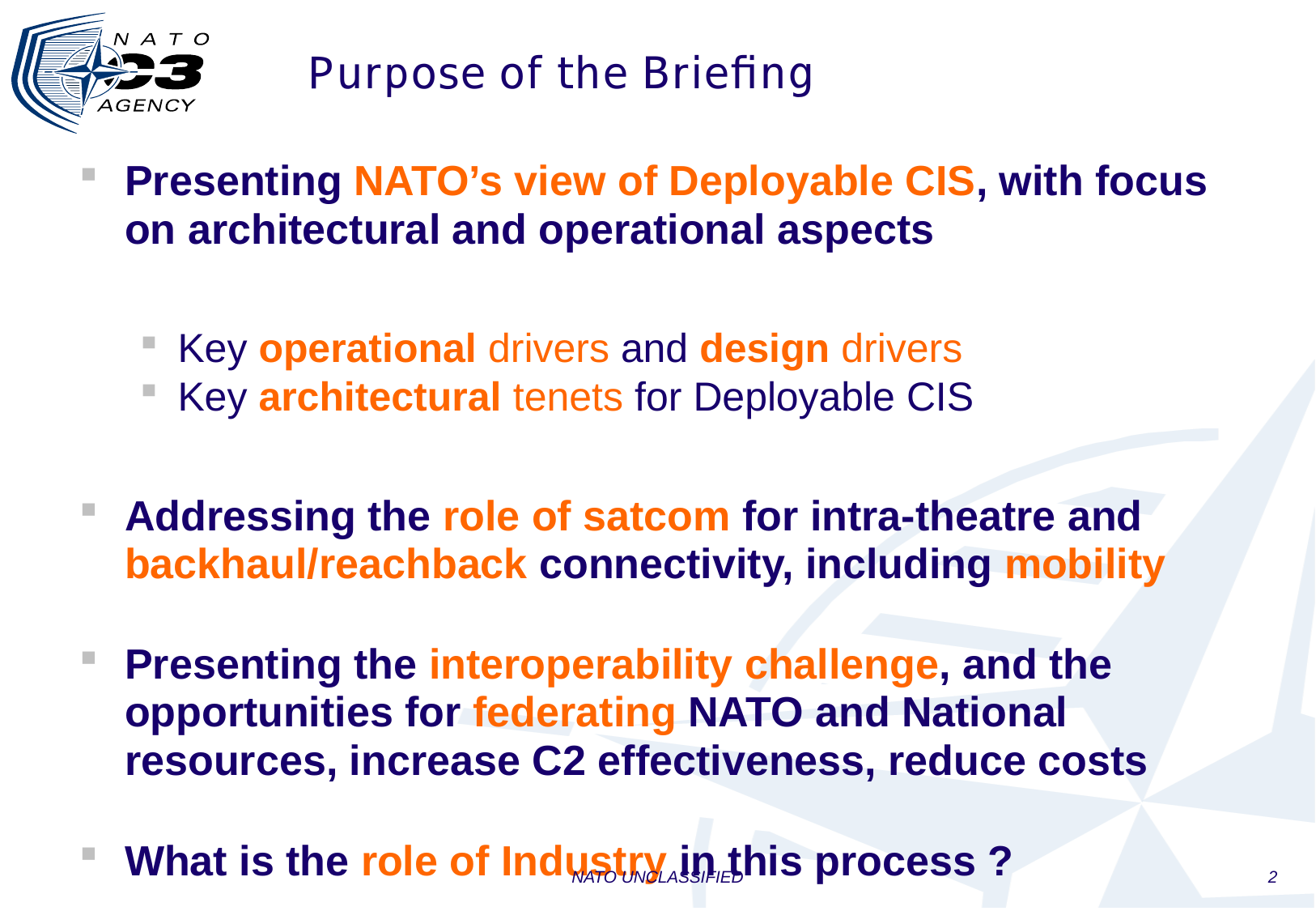

# Purpose of the Briefing
Presenting NATO’s view of Deployable CIS, with focus on architectural and operational aspects

Key operational drivers and design drivers
Key architectural tenets for Deployable CIS

Addressing the role of satcom for intra-theatre and backhaul/reachback connectivity, including mobility

Presenting the interoperability challenge, and the opportunities for federating NATO and National resources, increase C2 effectiveness, reduce costs

What is the role of Industry in this process ?
NATO UNCLASSIFIED
2